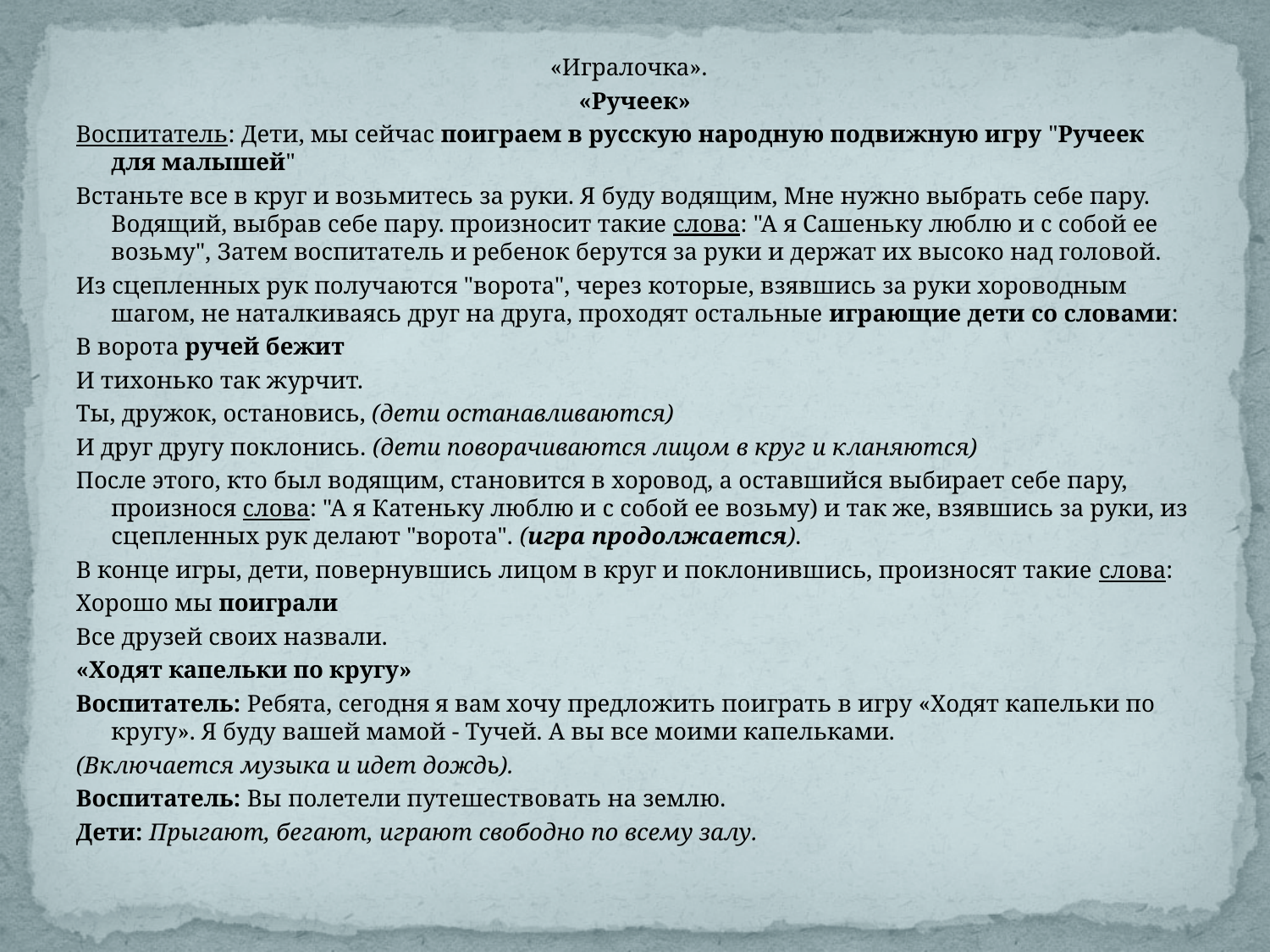

«Игралочка».
«Ручеек»
Воспитатель: Дети, мы сейчас поиграем в русскую народную подвижную игру "Ручеек для малышей"
Встаньте все в круг и возьмитесь за руки. Я буду водящим, Мне нужно выбрать себе пару. Водящий, выбрав себе пару. произносит такие слова: "А я Сашеньку люблю и с собой ее возьму", Затем воспитатель и ребенок берутся за руки и держат их высоко над головой.
Из сцепленных рук получаются "ворота", через которые, взявшись за руки хороводным шагом, не наталкиваясь друг на друга, проходят остальные играющие дети со словами:
В ворота ручей бежит
И тихонько так журчит.
Ты, дружок, остановись, (дети останавливаются)
И друг другу поклонись. (дети поворачиваются лицом в круг и кланяются)
После этого, кто был водящим, становится в хоровод, а оставшийся выбирает себе пару, произнося слова: "А я Катеньку люблю и с собой ее возьму) и так же, взявшись за руки, из сцепленных рук делают "ворота". (игра продолжается).
В конце игры, дети, повернувшись лицом в круг и поклонившись, произносят такие слова:
Хорошо мы поиграли
Все друзей своих назвали.
«Ходят капельки по кругу»
Воспитатель: Ребята, сегодня я вам хочу предложить поиграть в игру «Ходят капельки по кругу». Я буду вашей мамой - Тучей. А вы все моими капельками.
(Включается музыка и идет дождь).
Воспитатель: Вы полетели путешествовать на землю.
Дети: Прыгают, бегают, играют свободно по всему залу.